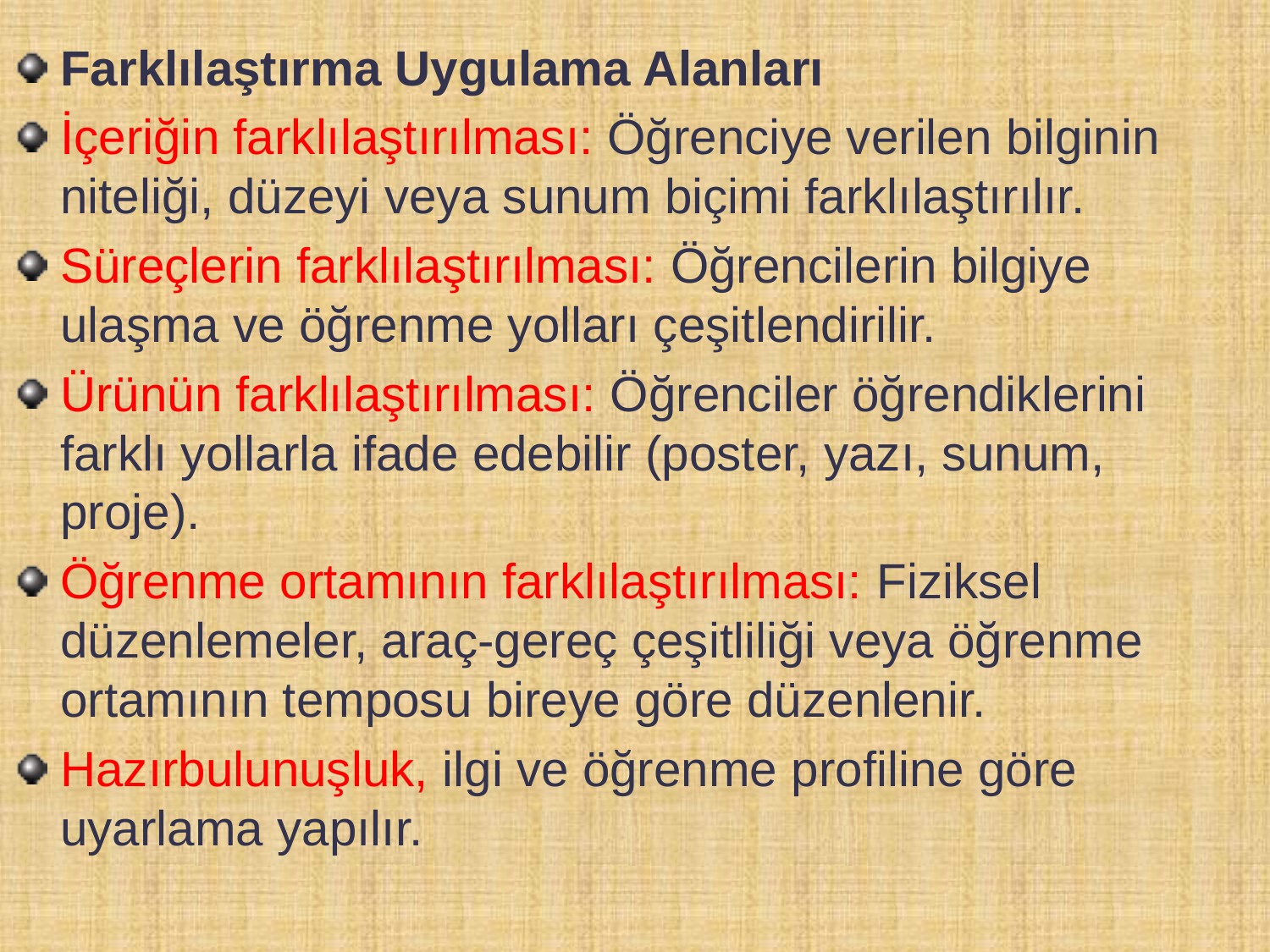

Farklılaştırma Uygulama Alanları
İçeriğin farklılaştırılması: Öğrenciye verilen bilginin niteliği, düzeyi veya sunum biçimi farklılaştırılır.
Süreçlerin farklılaştırılması: Öğrencilerin bilgiye ulaşma ve öğrenme yolları çeşitlendirilir.
Ürünün farklılaştırılması: Öğrenciler öğrendiklerini farklı yollarla ifade edebilir (poster, yazı, sunum, proje).
Öğrenme ortamının farklılaştırılması: Fiziksel düzenlemeler, araç-gereç çeşitliliği veya öğrenme ortamının temposu bireye göre düzenlenir.
Hazırbulunuşluk, ilgi ve öğrenme profiline göre uyarlama yapılır.